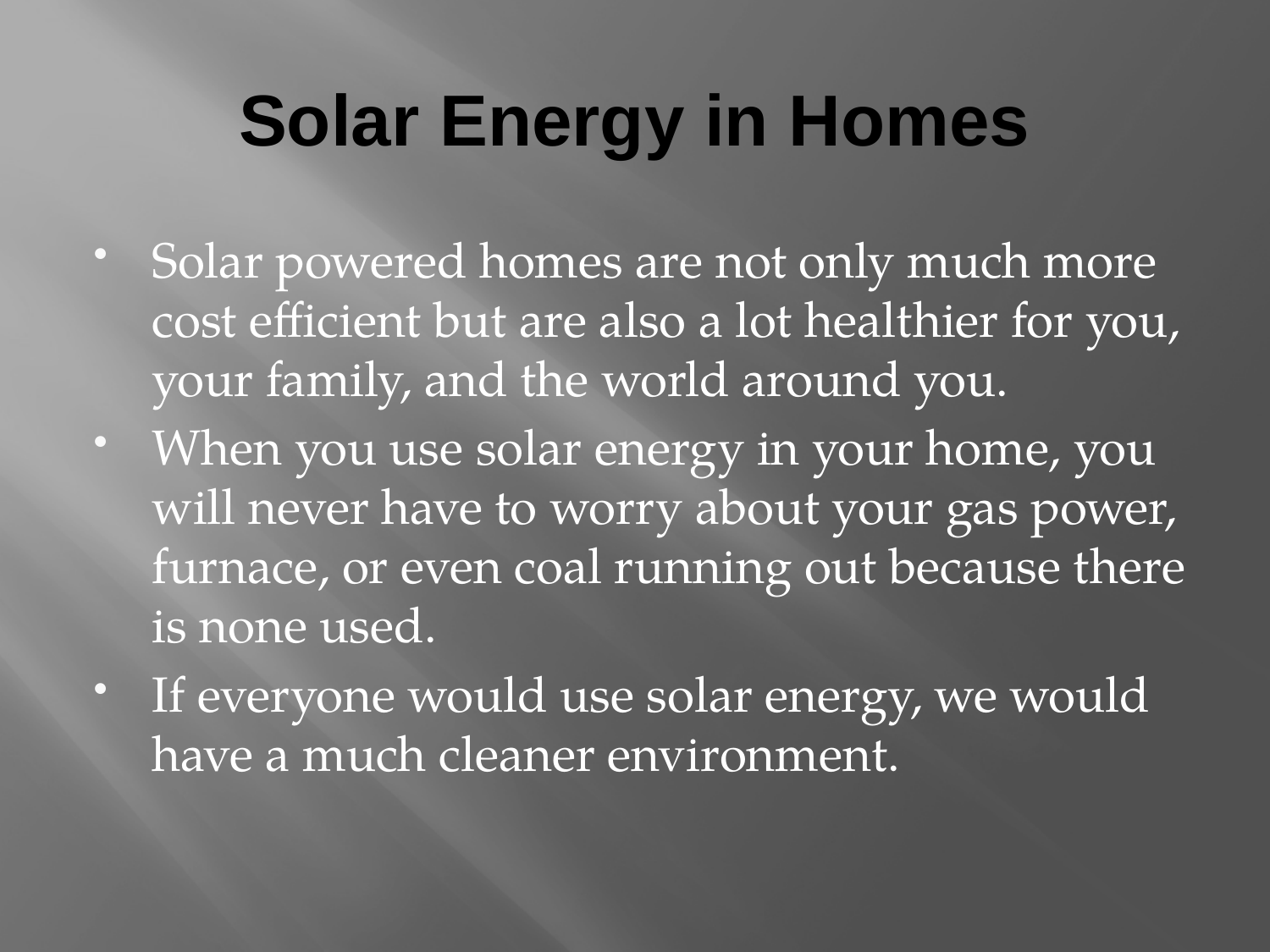

# Solar Energy in Homes
Solar powered homes are not only much more cost efficient but are also a lot healthier for you, your family, and the world around you.
When you use solar energy in your home, you will never have to worry about your gas power, furnace, or even coal running out because there is none used.
If everyone would use solar energy, we would have a much cleaner environment.